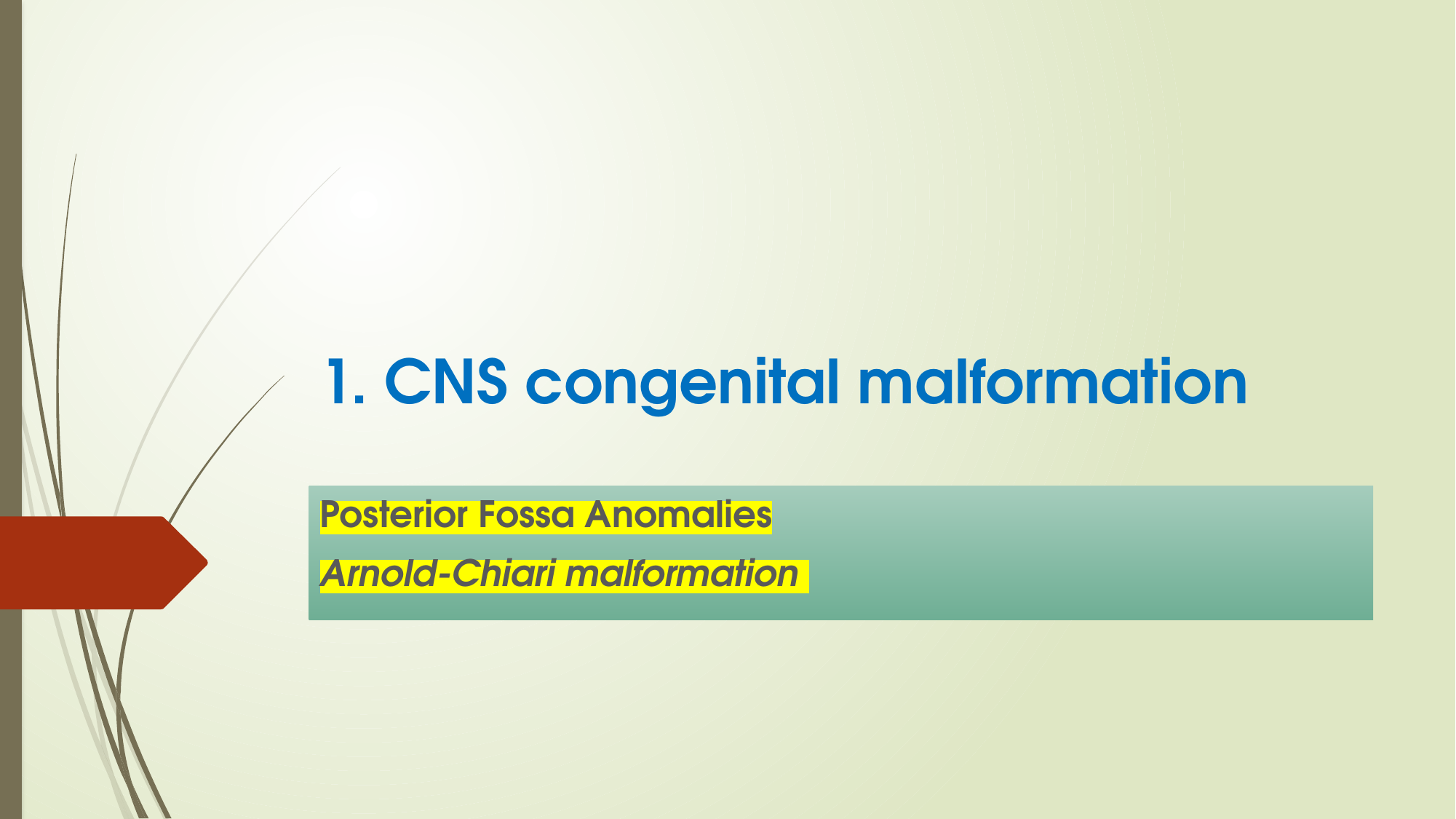

# 1. CNS congenital malformation
Posterior Fossa Anomalies
Arnold-Chiari malformation